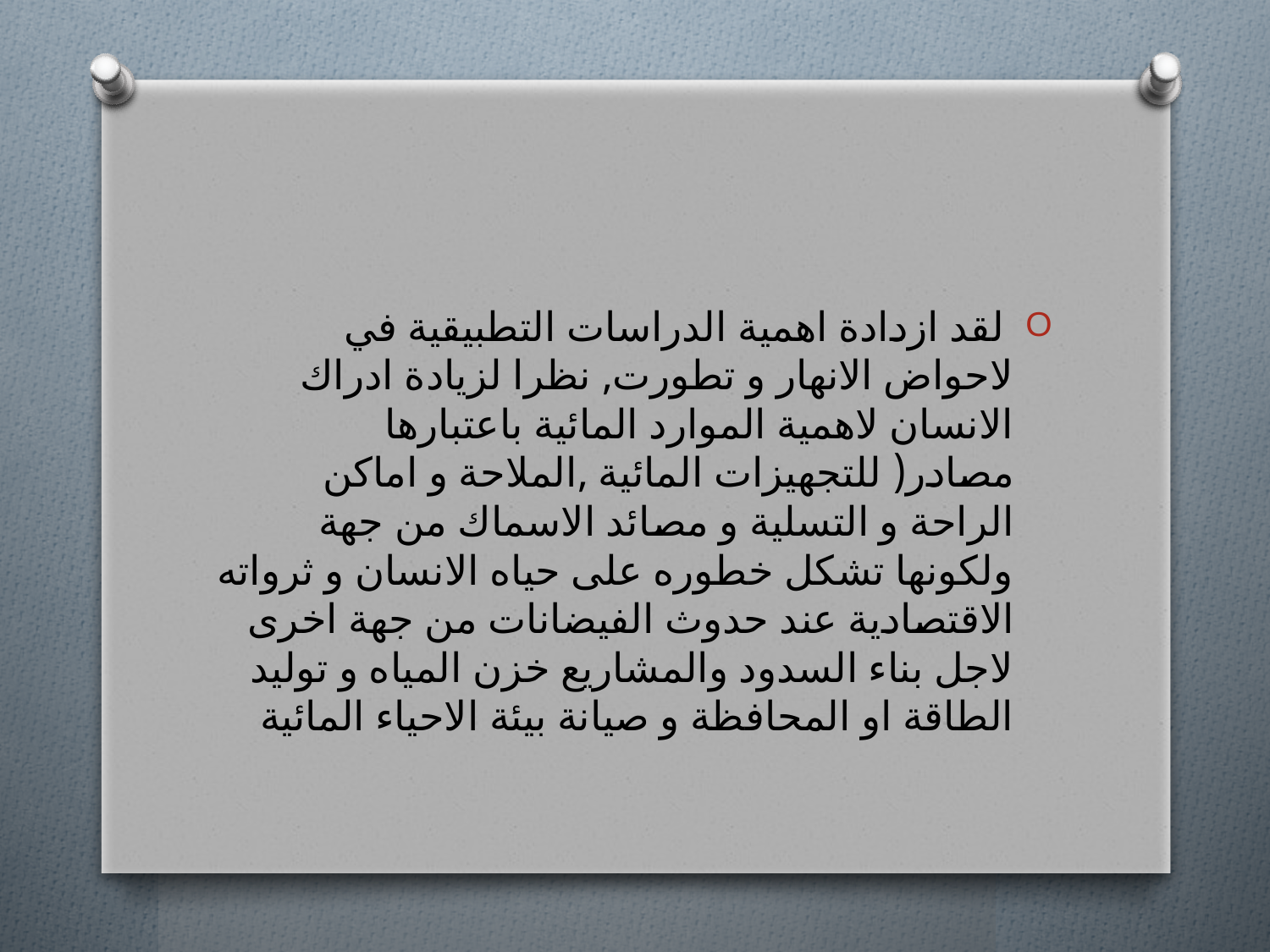

لقد ازدادة اهمية الدراسات التطبيقية في لاحواض الانهار و تطورت, نظرا لزيادة ادراك الانسان لاهمية الموارد المائية باعتبارها مصادر( للتجهيزات المائية ,الملاحة و اماكن الراحة و التسلية و مصائد الاسماك من جهة ولكونها تشكل خطوره على حياه الانسان و ثرواته الاقتصادية عند حدوث الفيضانات من جهة اخرى لاجل بناء السدود والمشاريع خزن المياه و توليد الطاقة او المحافظة و صيانة بيئة الاحياء المائية